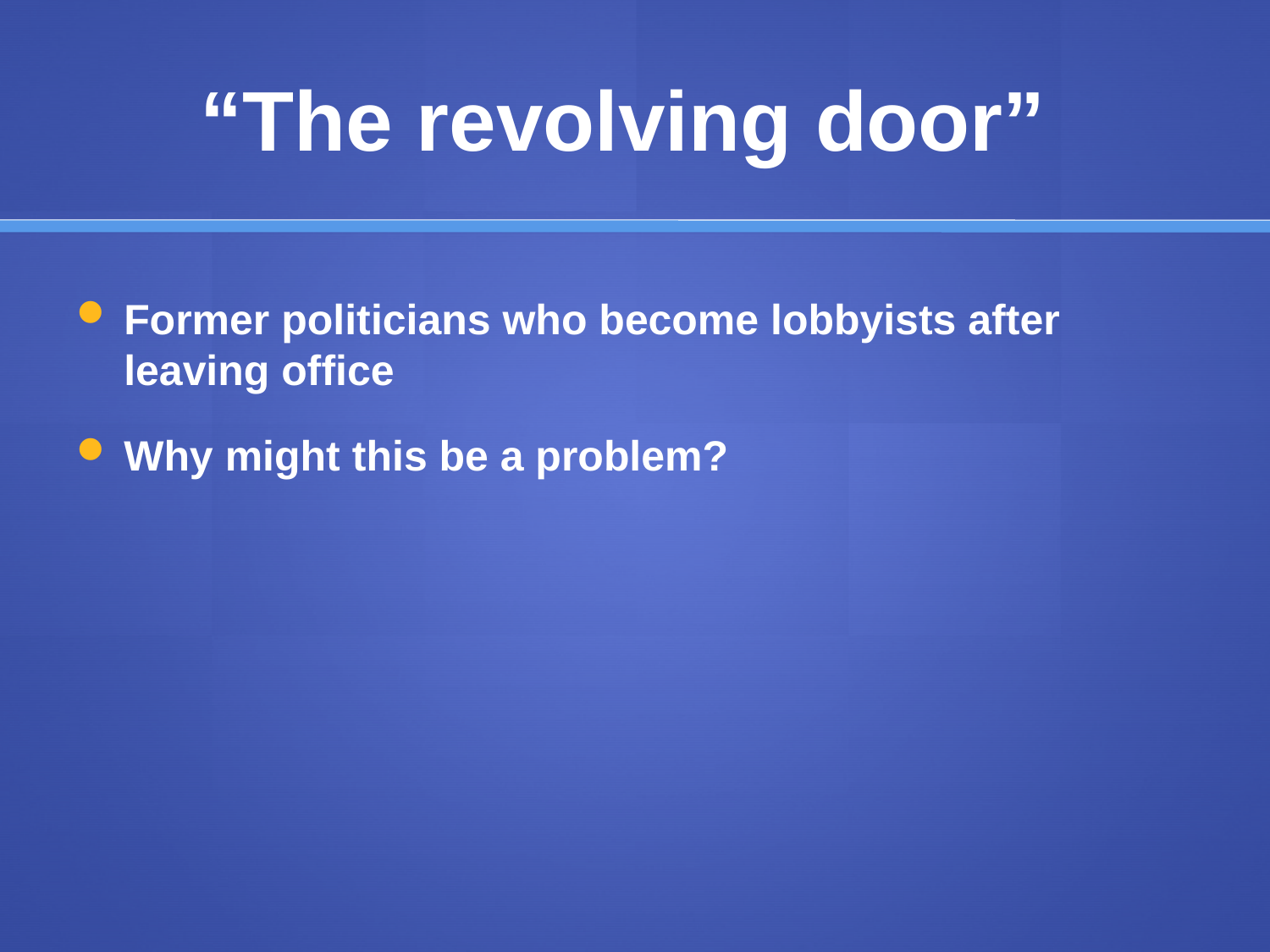

# “The revolving door”
Former politicians who become lobbyists after leaving office
Why might this be a problem?